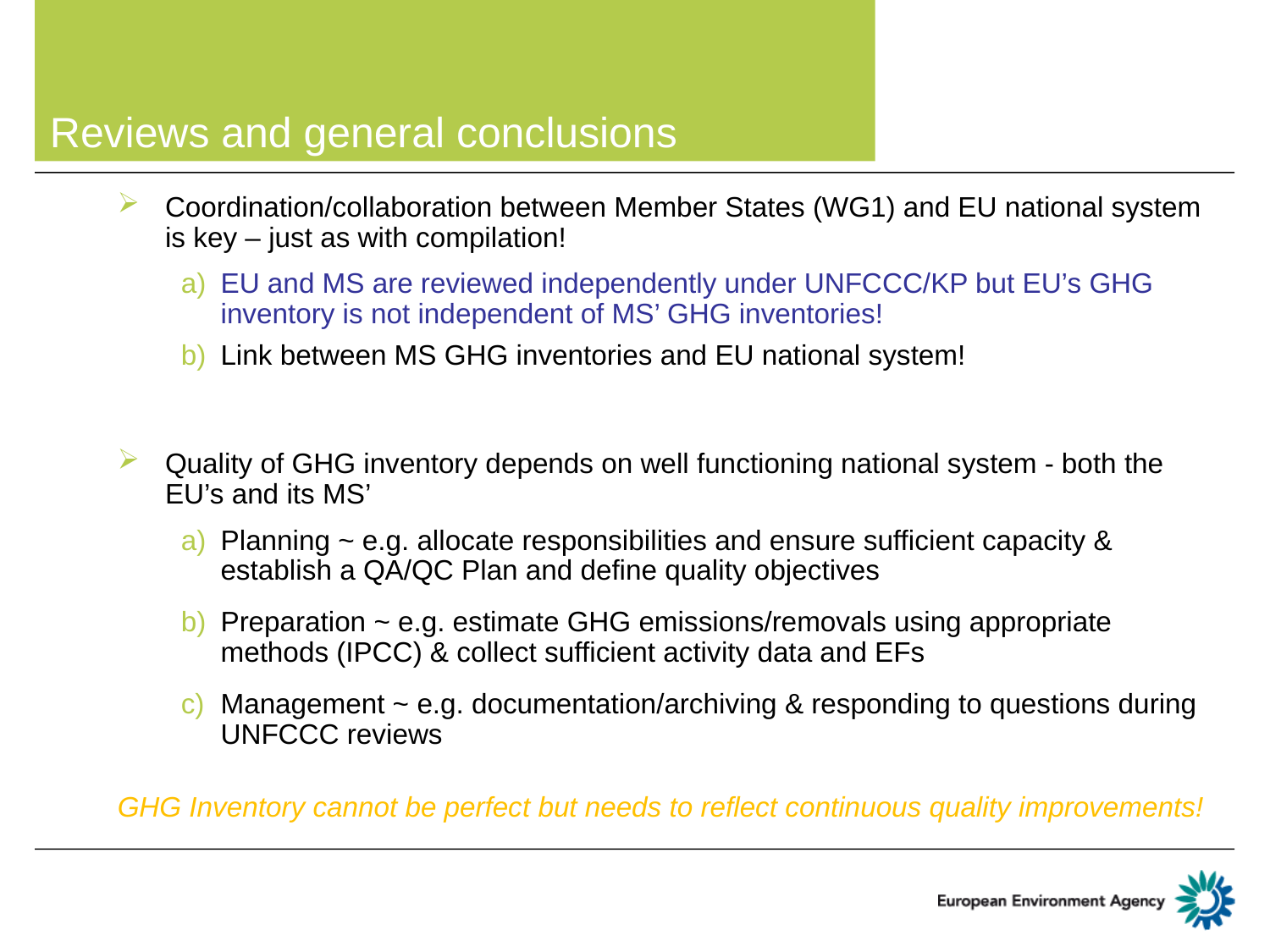

# Reviews and general conclusions
Coordination/collaboration between Member States (WG1) and EU national system is key – just as with compilation!
EU and MS are reviewed independently under UNFCCC/KP but EU’s GHG inventory is not independent of MS’ GHG inventories!
Link between MS GHG inventories and EU national system!

Quality of GHG inventory depends on well functioning national system - both the EU’s and its MS’
Planning ~ e.g. allocate responsibilities and ensure sufficient capacity & establish a QA/QC Plan and define quality objectives
Preparation ~ e.g. estimate GHG emissions/removals using appropriate methods (IPCC) & collect sufficient activity data and EFs
Management ~ e.g. documentation/archiving & responding to questions during UNFCCC reviews
GHG Inventory cannot be perfect but needs to reflect continuous quality improvements!